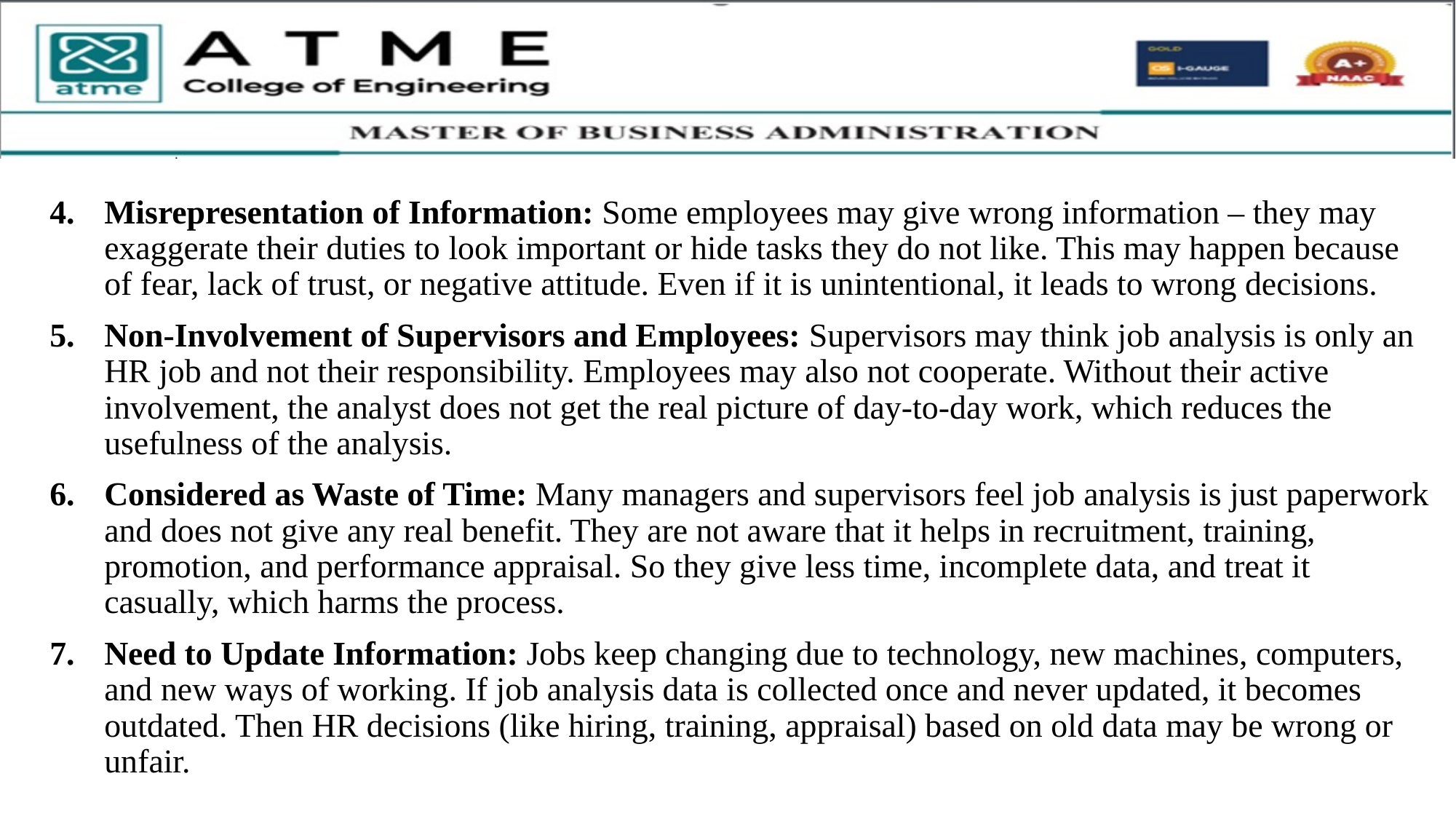

Misrepresentation of Information: Some employees may give wrong information – they may exaggerate their duties to look important or hide tasks they do not like. This may happen because of fear, lack of trust, or negative attitude. Even if it is unintentional, it leads to wrong decisions.
Non-Involvement of Supervisors and Employees: Supervisors may think job analysis is only an HR job and not their responsibility. Employees may also not cooperate. Without their active involvement, the analyst does not get the real picture of day-to-day work, which reduces the usefulness of the analysis.
Considered as Waste of Time: Many managers and supervisors feel job analysis is just paperwork and does not give any real benefit. They are not aware that it helps in recruitment, training, promotion, and performance appraisal. So they give less time, incomplete data, and treat it casually, which harms the process.
Need to Update Information: Jobs keep changing due to technology, new machines, computers, and new ways of working. If job analysis data is collected once and never updated, it becomes outdated. Then HR decisions (like hiring, training, appraisal) based on old data may be wrong or unfair.